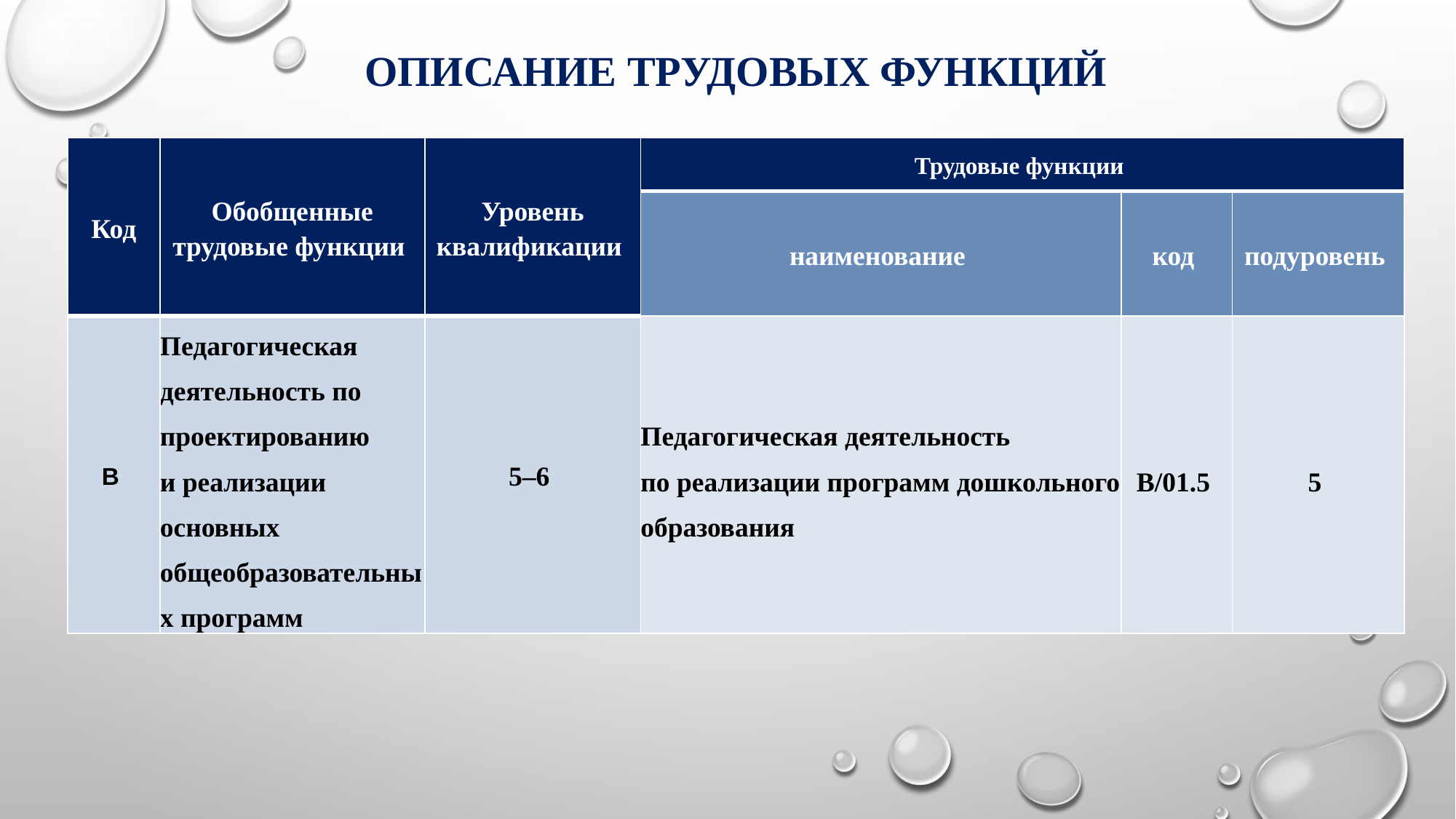

# Описание трудовых функций
| Код | Обобщенные трудовые функции | Уровень квалификации | Трудовые функции |  |  |
| --- | --- | --- | --- | --- | --- |
|  |  |  | наименование | код | подуровень |
| В | Педагогическая деятельность по проектированию  и реализации основных общеобразовательных программ | 5–6 | Педагогическая деятельность  по реализации программ дошкольного образования | B/01.5 | 5 |